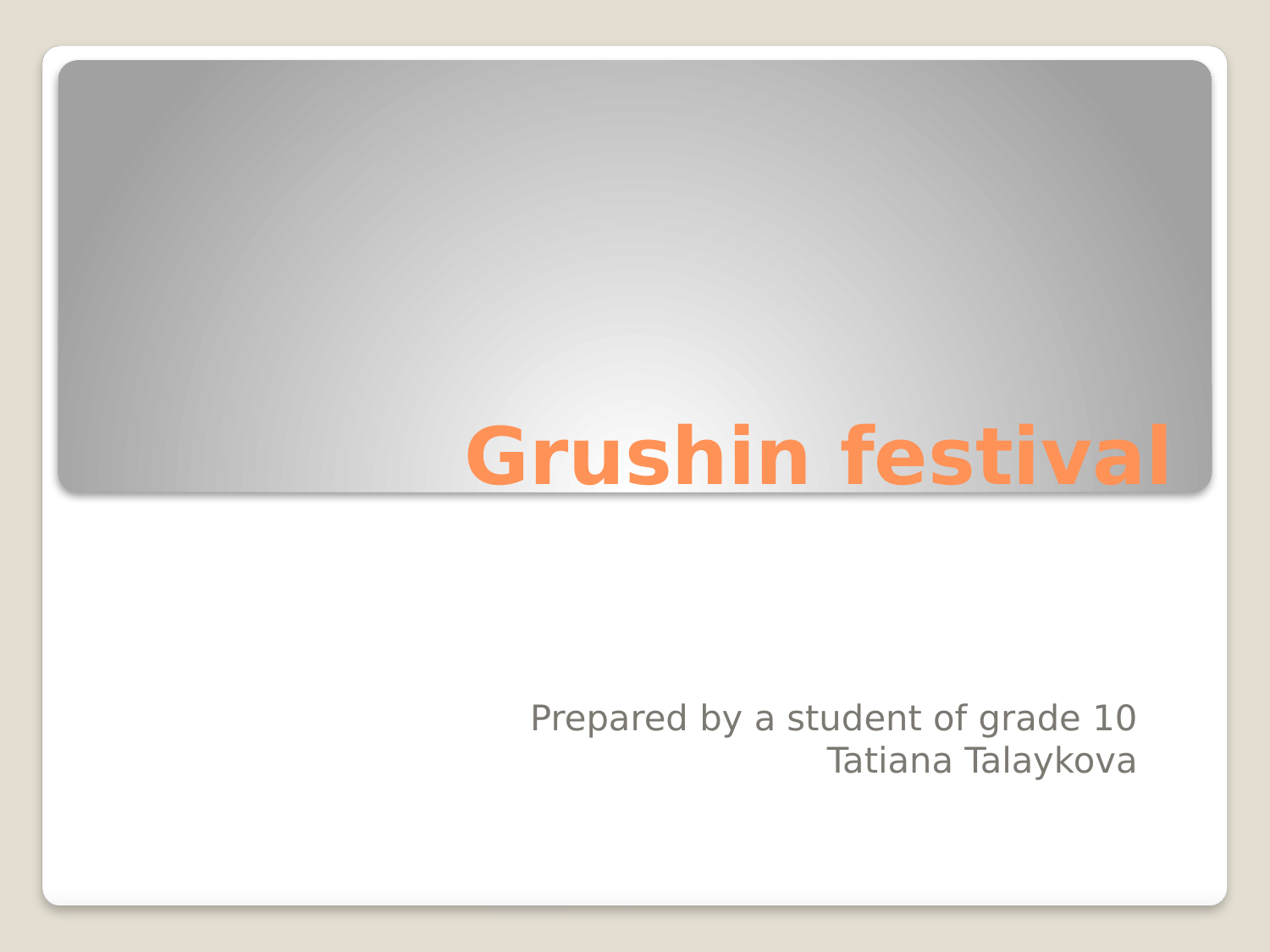

# Grushin festival
Prepared by a student of grade 10 Tatiana Talaykova